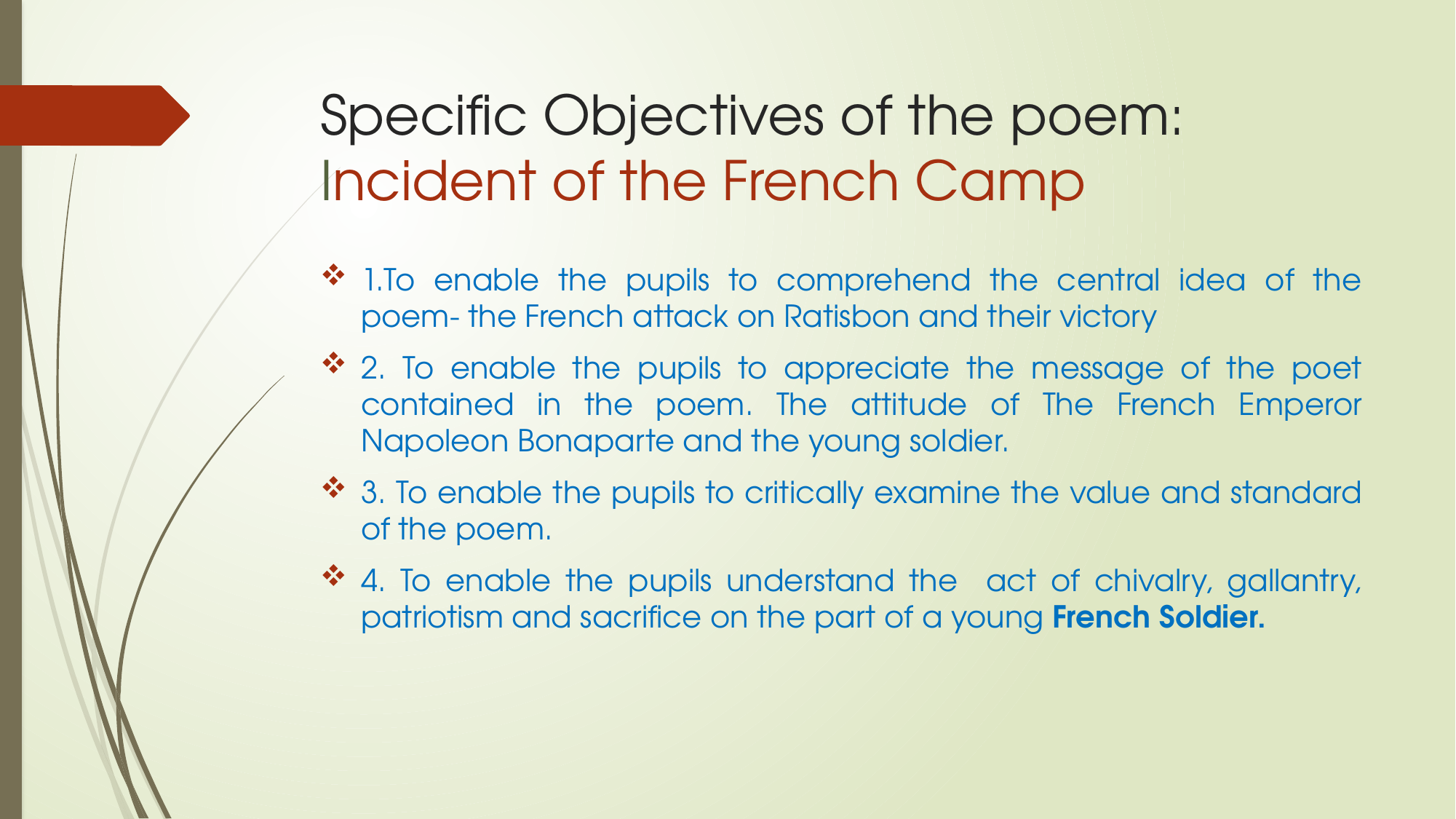

# Specific Objectives of the poem: Incident of the French Camp
1.To enable the pupils to comprehend the central idea of the poem- the French attack on Ratisbon and their victory
2. To enable the pupils to appreciate the message of the poet contained in the poem. The attitude of The French Emperor Napoleon Bonaparte and the young soldier.
3. To enable the pupils to critically examine the value and standard of the poem.
4. To enable the pupils understand the  act of chivalry, gallantry, patriotism and sacrifice on the part of a young French Soldier.